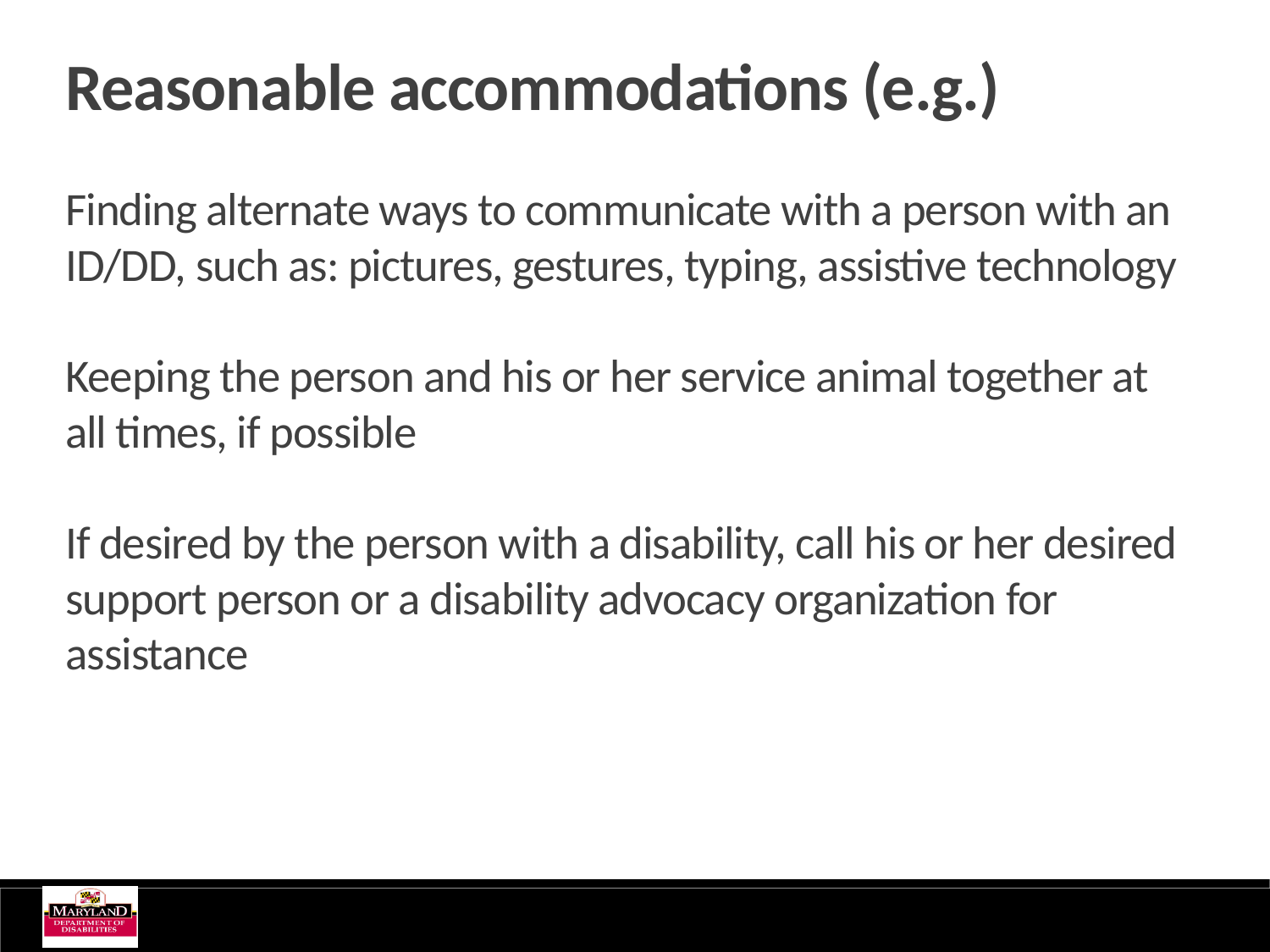

Reasonable accommodations (e.g.)
Finding alternate ways to communicate with a person with an ID/DD, such as: pictures, gestures, typing, assistive technology
Keeping the person and his or her service animal together at all times, if possible
If desired by the person with a disability, call his or her desired support person or a disability advocacy organization for assistance